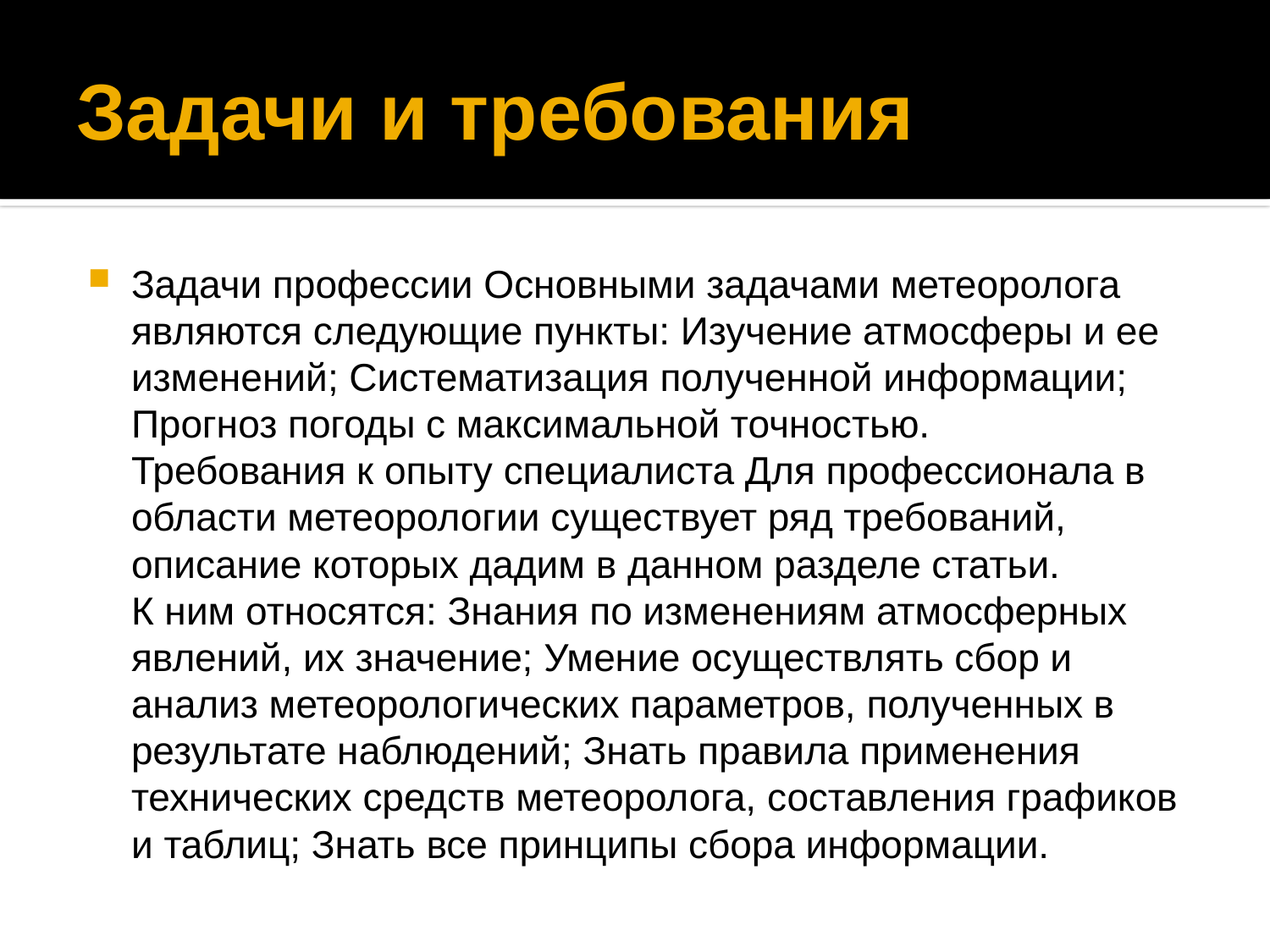

# Задачи и требования
Задачи профессии Основными задачами метеоролога являются следующие пункты: Изучение атмосферы и ее изменений; Систематизация полученной информации; Прогноз погоды с максимальной точностью.
Требования к опыту специалиста Для профессионала в области метеорологии существует ряд требований, описание которых дадим в данном разделе статьи.
К ним относятся: Знания по изменениям атмосферных явлений, их значение; Умение осуществлять сбор и анализ метеорологических параметров, полученных в результате наблюдений; Знать правила применения технических средств метеоролога, составления графиков и таблиц; Знать все принципы сбора информации.